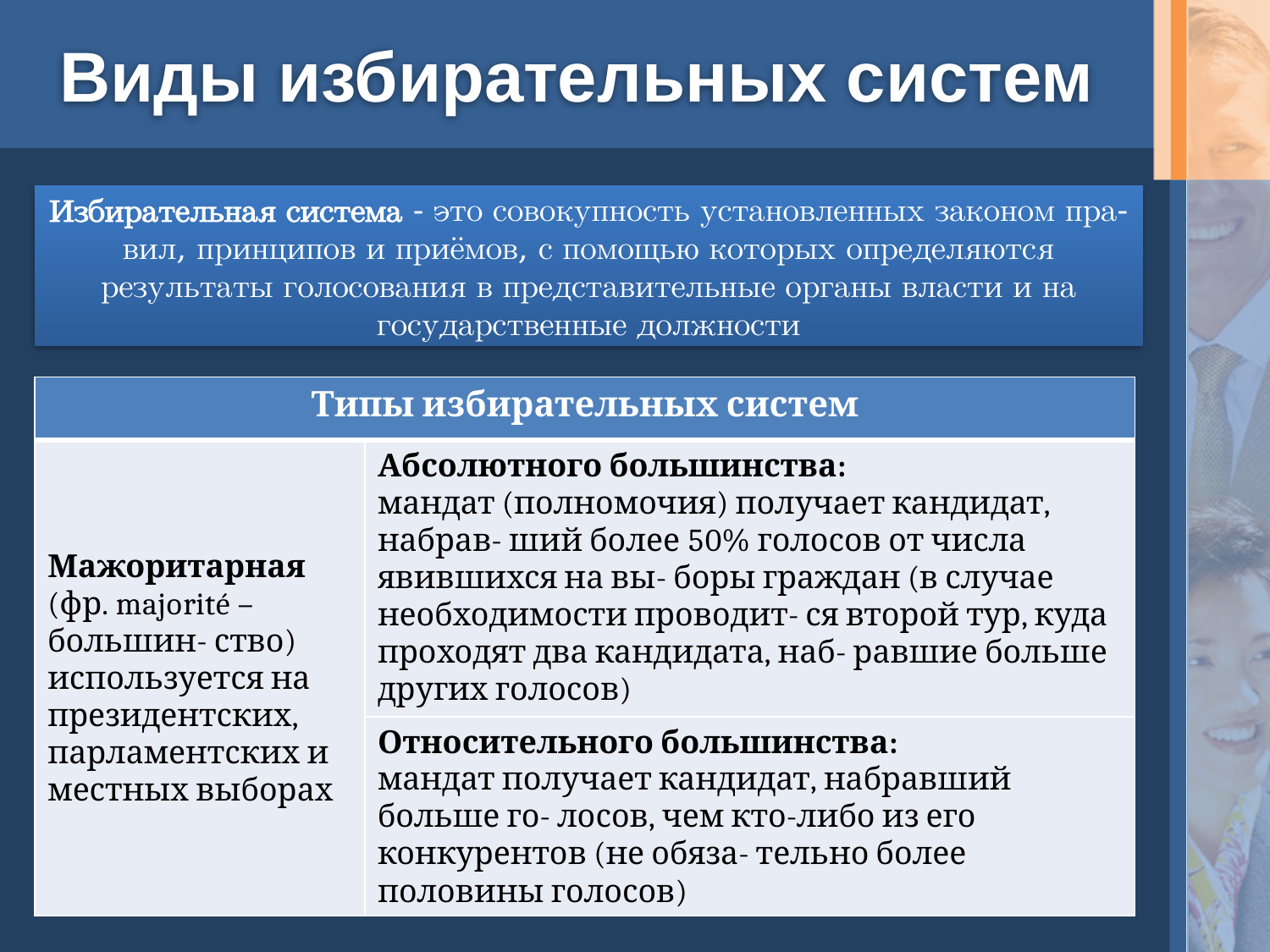

# Виды избирательных систем
Избирательная система - это совокупность установленных законом пра- вил, принципов и приёмов, с помощью которых определяются результаты голосования в представительные органы власти и на государственные должности
| Типы избирательных систем |  |
| --- | --- |
| Мажоритарная (фр. majorité – большин- ство) используется на президентских, парламентских и местных выборах | Абсолютного большинства: мандат (полномочия) получает кандидат, набрав- ший более 50% голосов от числа явившихся на вы- боры граждан (в случае необходимости проводит- ся второй тур, куда проходят два кандидата, наб- равшие больше других голосов) |
|  | Относительного большинства: мандат получает кандидат, набравший больше го- лосов, чем кто-либо из его конкурентов (не обяза- тельно более половины голосов) |